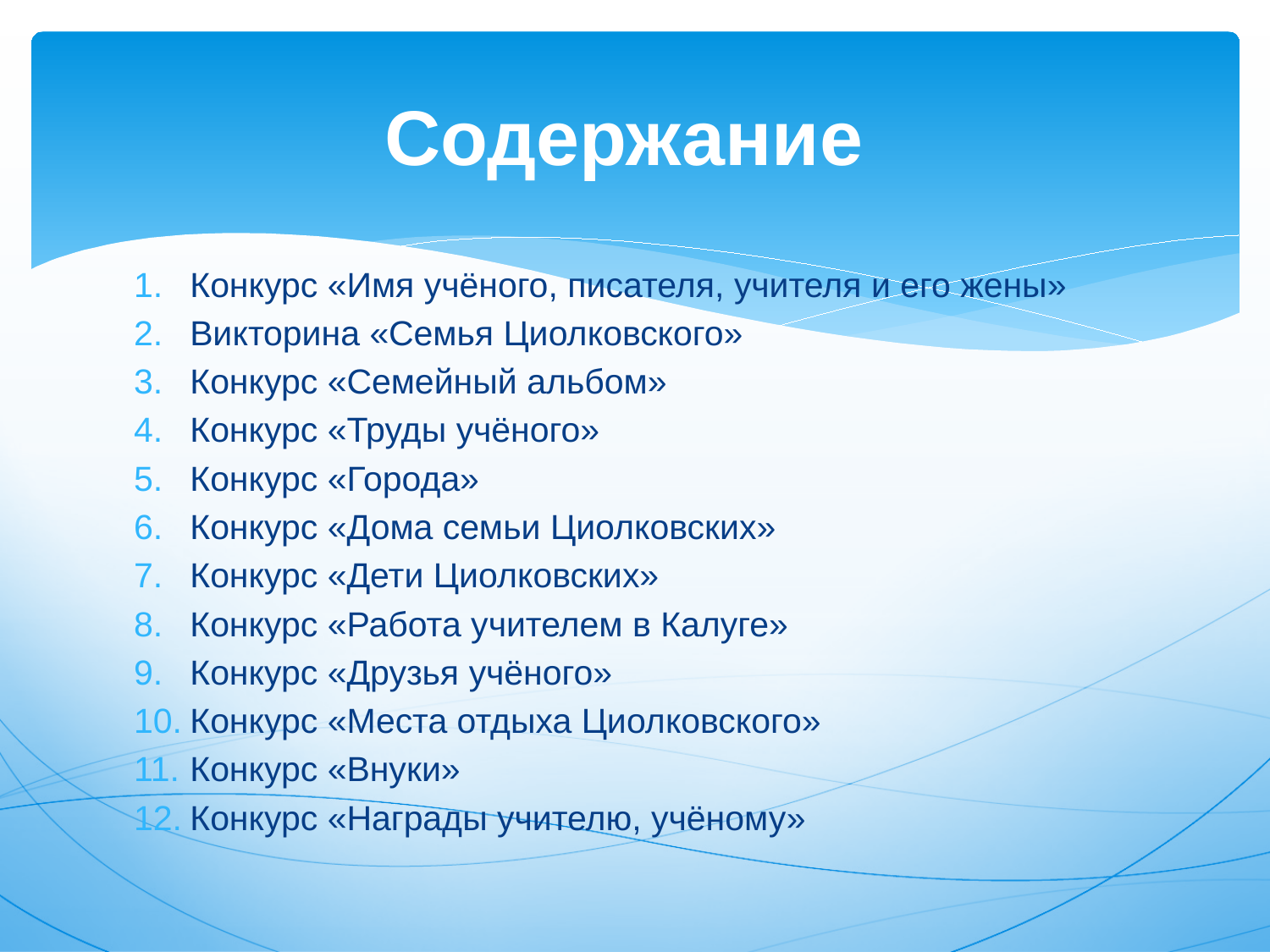

# Содержание
Конкурс «Имя учёного, писателя, учителя и его жены»
Викторина «Семья Циолковского»
Конкурс «Семейный альбом»
Конкурс «Труды учёного»
Конкурс «Города»
Конкурс «Дома семьи Циолковских»
Конкурс «Дети Циолковских»
Конкурс «Работа учителем в Калуге»
Конкурс «Друзья учёного»
Конкурс «Места отдыха Циолковского»
Конкурс «Внуки»
Конкурс «Награды учителю, учёному»